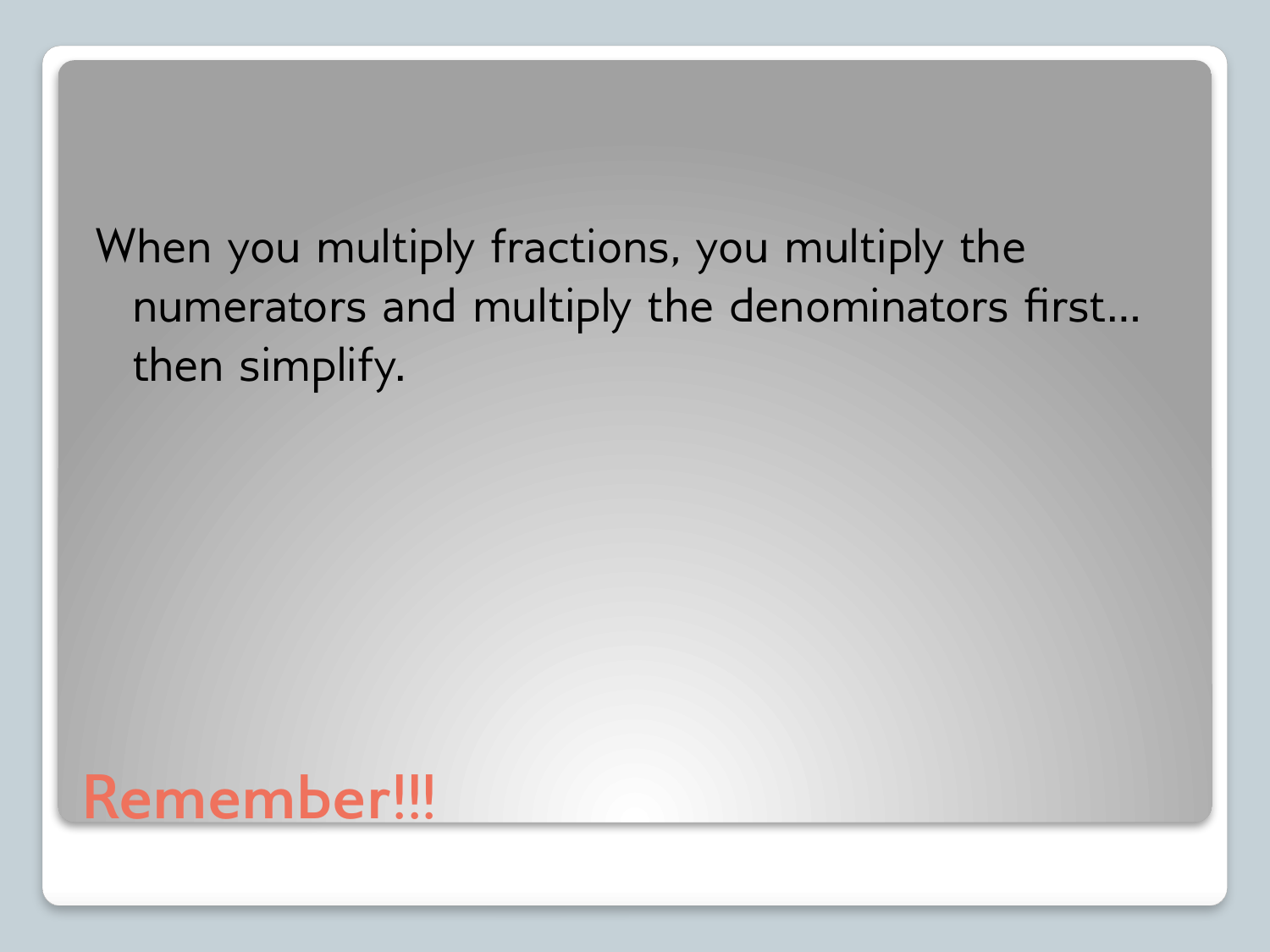

When you multiply fractions, you multiply the numerators and multiply the denominators first…then simplify.
# Remember!!!